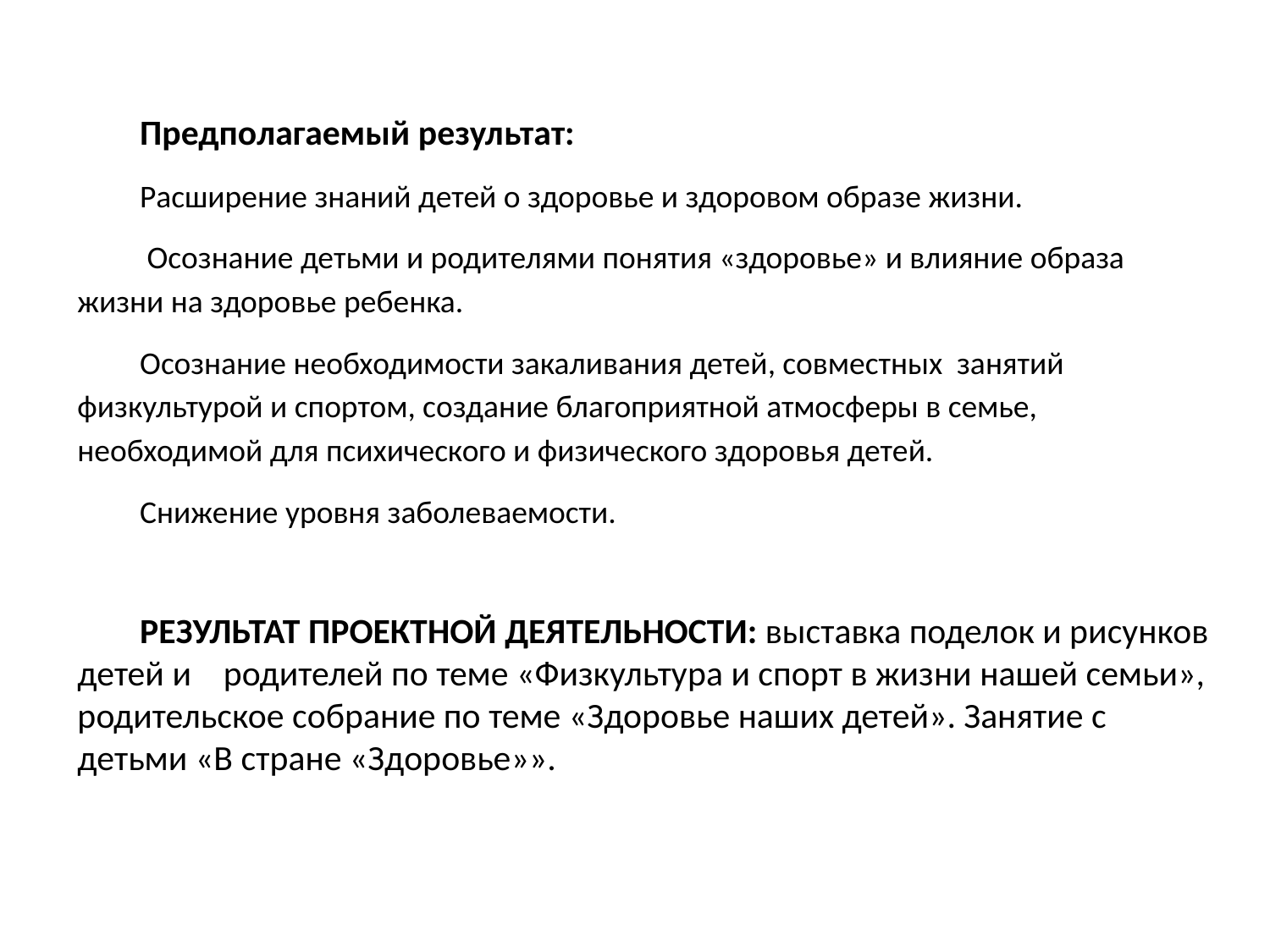

Предполагаемый результат:
Расширение знаний детей о здоровье и здоровом образе жизни.
 Осознание детьми и родителями понятия «здоровье» и влияние образа жизни на здоровье ребенка.
Осознание необходимости закаливания детей, совместных  занятий физкультурой и спортом, создание благоприятной атмосферы в семье, необходимой для психического и физического здоровья детей.
Снижение уровня заболеваемости.

РЕЗУЛЬТАТ ПРОЕКТНОЙ ДЕЯТЕЛЬНОСТИ: выставка поделок и рисунков детей и    родителей по теме «Физкультура и спорт в жизни нашей семьи», родительское собрание по теме «Здоровье наших детей». Занятие с детьми «В стране «Здоровье»».